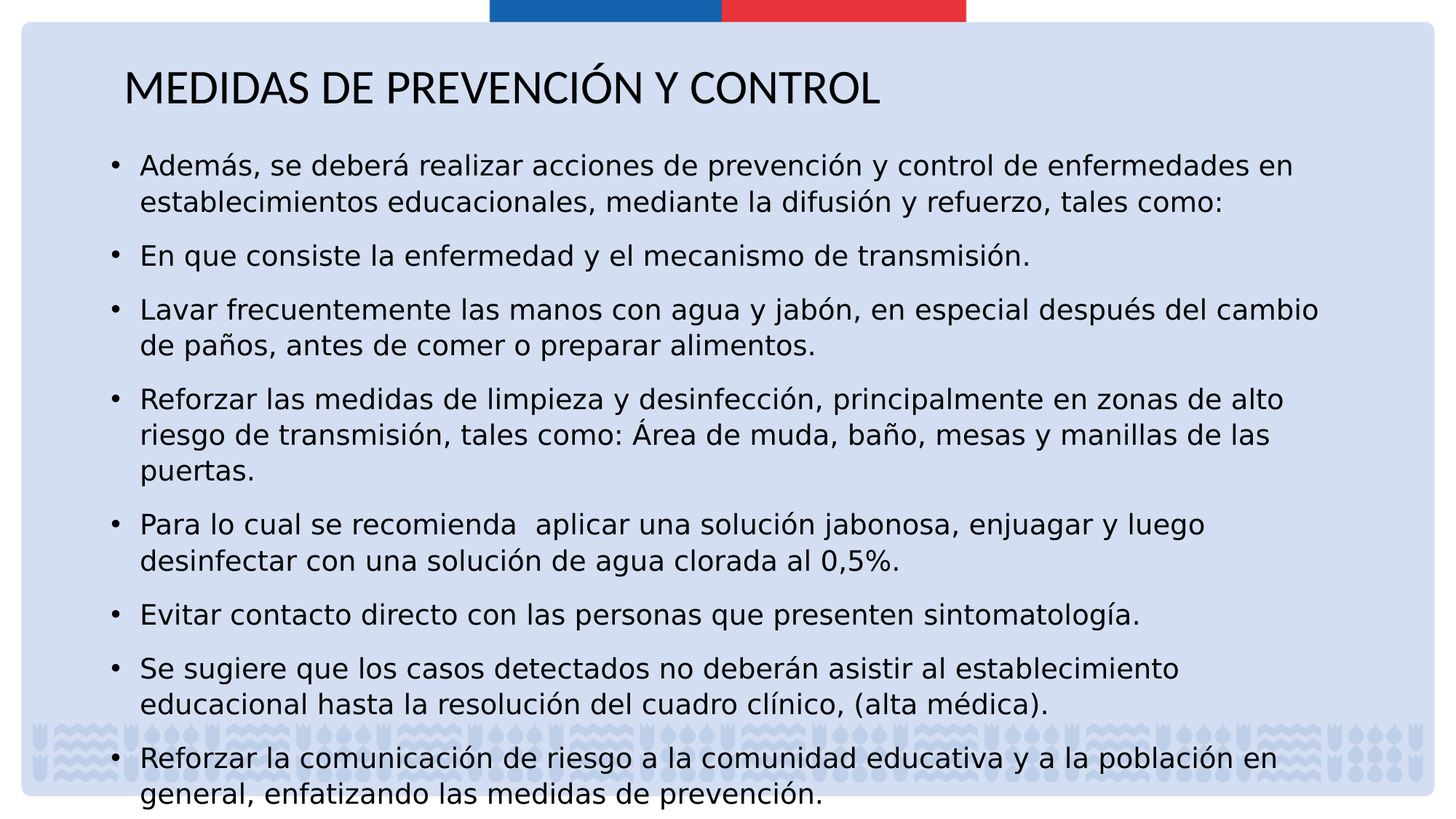

MEDIDAS DE PREVENCIÓN Y CONTROL
Además, se deberá realizar acciones de prevención y control de enfermedades en establecimientos educacionales, mediante la difusión y refuerzo, tales como:
En que consiste la enfermedad y el mecanismo de transmisión.
Lavar frecuentemente las manos con agua y jabón, en especial después del cambio de paños, antes de comer o preparar alimentos.
Reforzar las medidas de limpieza y desinfección, principalmente en zonas de alto riesgo de transmisión, tales como: Área de muda, baño, mesas y manillas de las puertas.
Para lo cual se recomienda  aplicar una solución jabonosa, enjuagar y luego desinfectar con una solución de agua clorada al 0,5%.
Evitar contacto directo con las personas que presenten sintomatología.
Se sugiere que los casos detectados no deberán asistir al establecimiento educacional hasta la resolución del cuadro clínico, (alta médica).
Reforzar la comunicación de riesgo a la comunidad educativa y a la población en general, enfatizando las medidas de prevención.